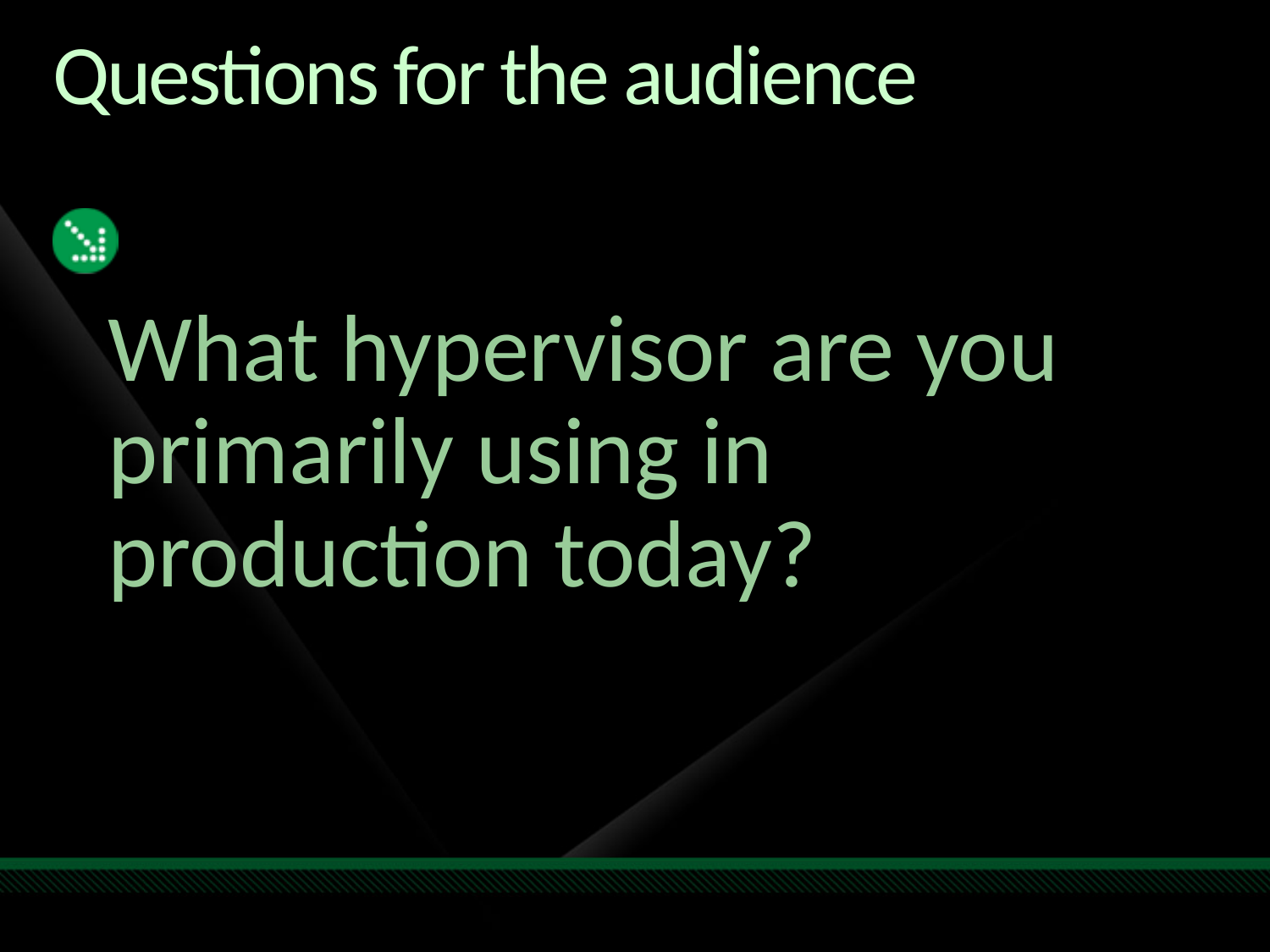

# Questions for the audience
What hypervisor are you primarily using in production today?